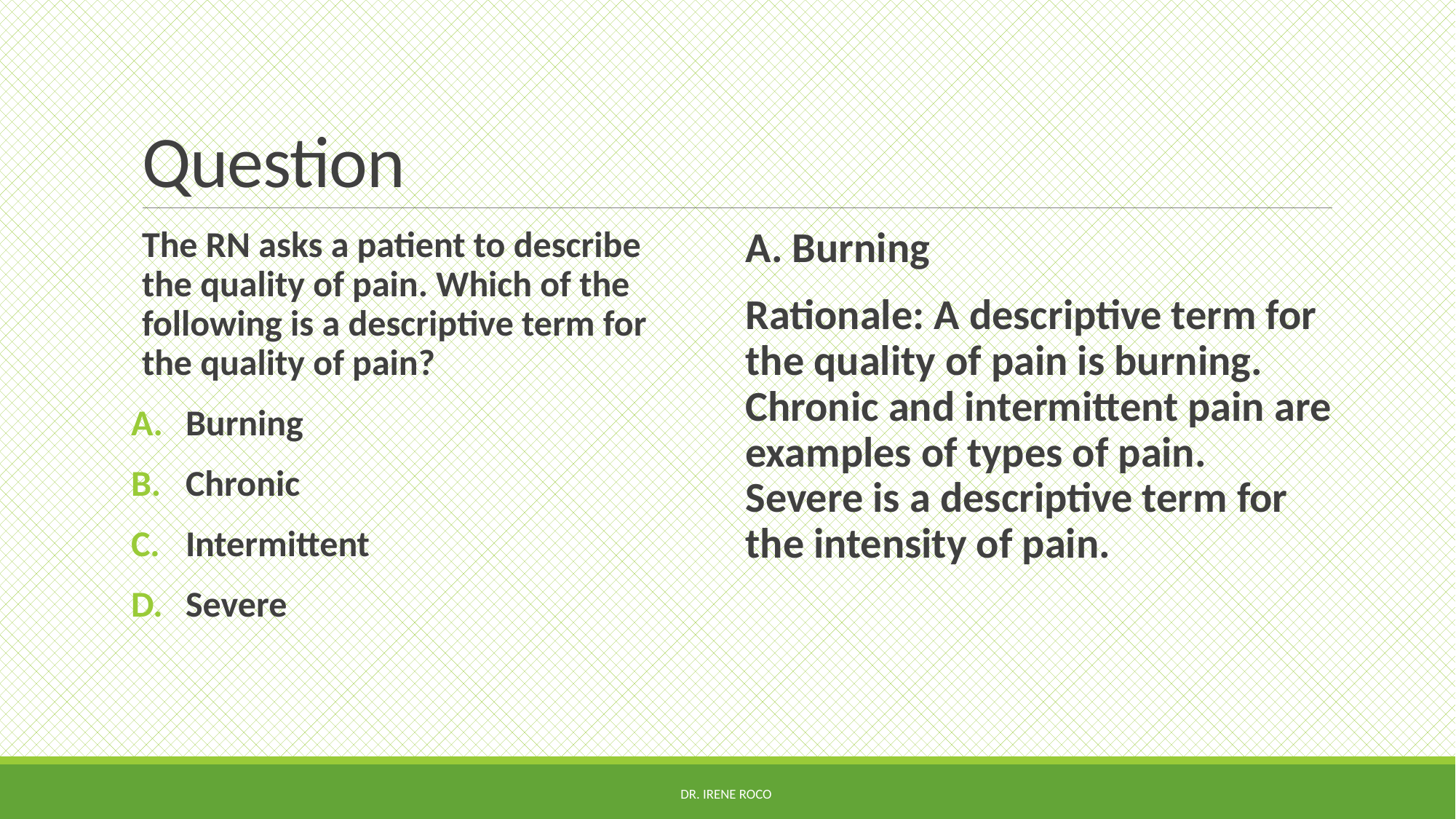

# Question
The RN asks a patient to describe the quality of pain. Which of the following is a descriptive term for the quality of pain?
Burning
Chronic
Intermittent
Severe
A. Burning
Rationale: A descriptive term for the quality of pain is burning. Chronic and intermittent pain are examples of types of pain. Severe is a descriptive term for the intensity of pain.
Dr. Irene Roco